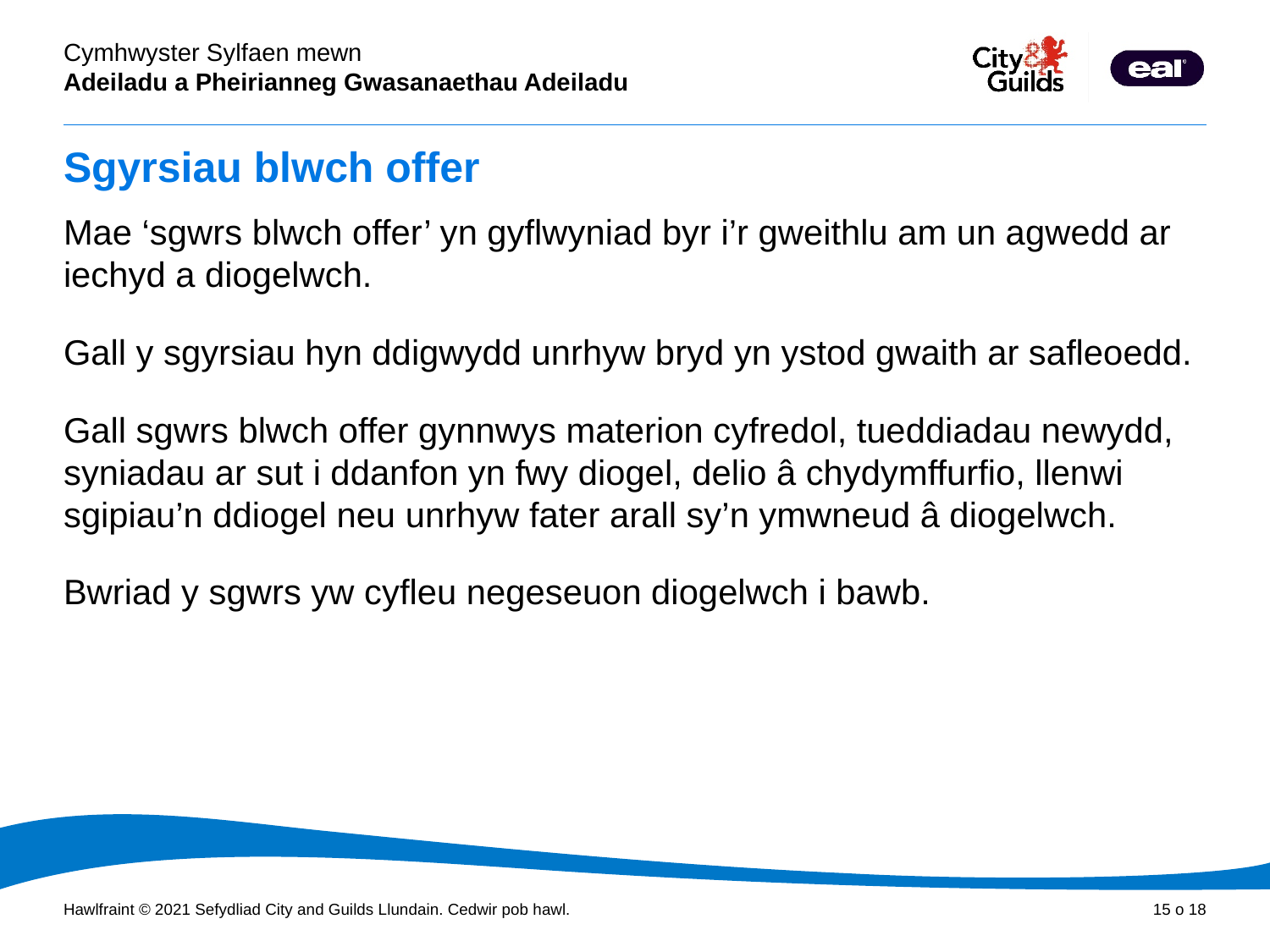

# Sgyrsiau blwch offer
Mae ‘sgwrs blwch offer’ yn gyflwyniad byr i’r gweithlu am un agwedd ar iechyd a diogelwch.
Gall y sgyrsiau hyn ddigwydd unrhyw bryd yn ystod gwaith ar safleoedd.
Gall sgwrs blwch offer gynnwys materion cyfredol, tueddiadau newydd, syniadau ar sut i ddanfon yn fwy diogel, delio â chydymffurfio, llenwi sgipiau’n ddiogel neu unrhyw fater arall sy’n ymwneud â diogelwch.
Bwriad y sgwrs yw cyfleu negeseuon diogelwch i bawb.